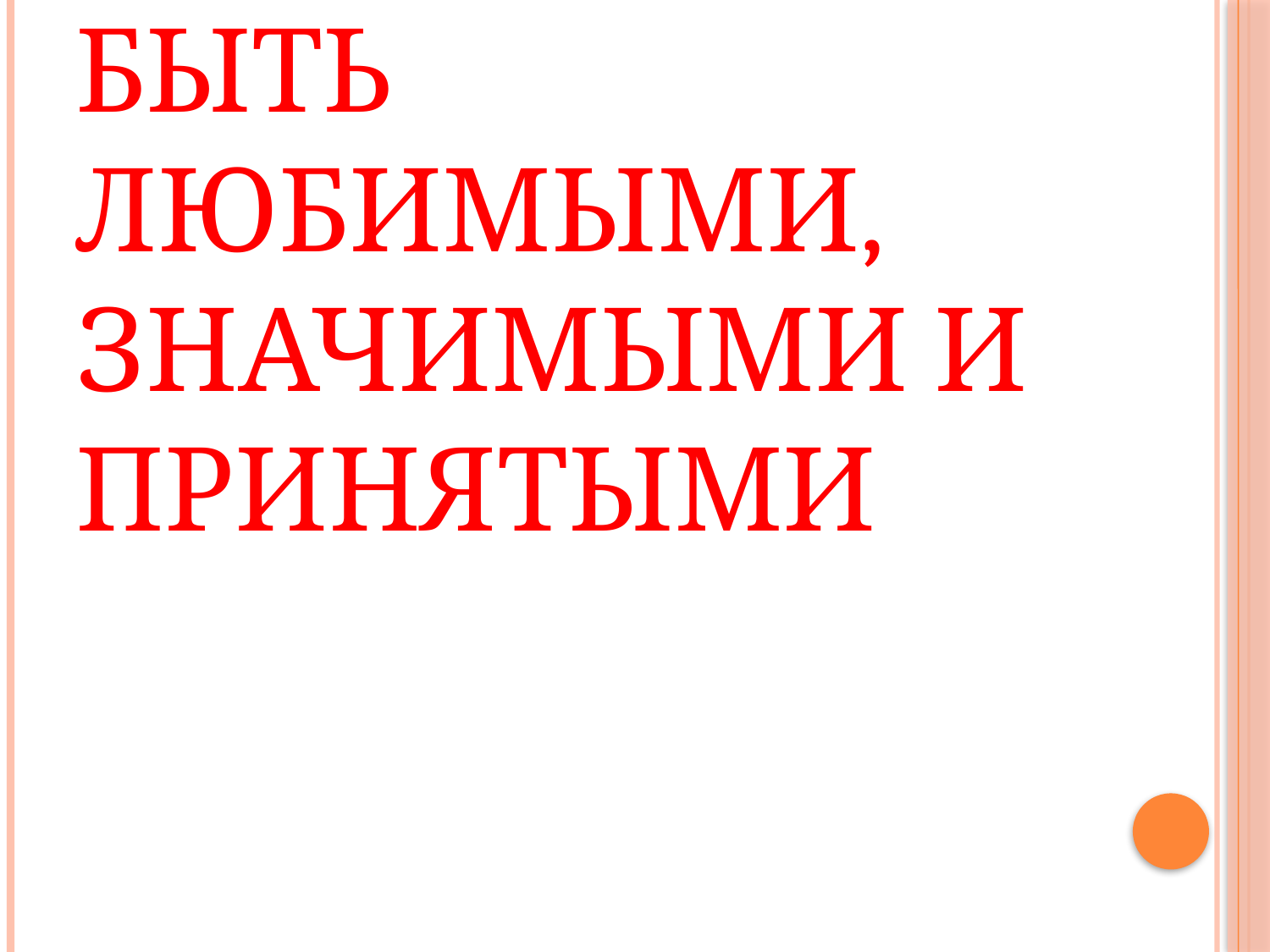

# Мы были сотворены с внутренней потребностью быть любимыми, значимыми и принятыми